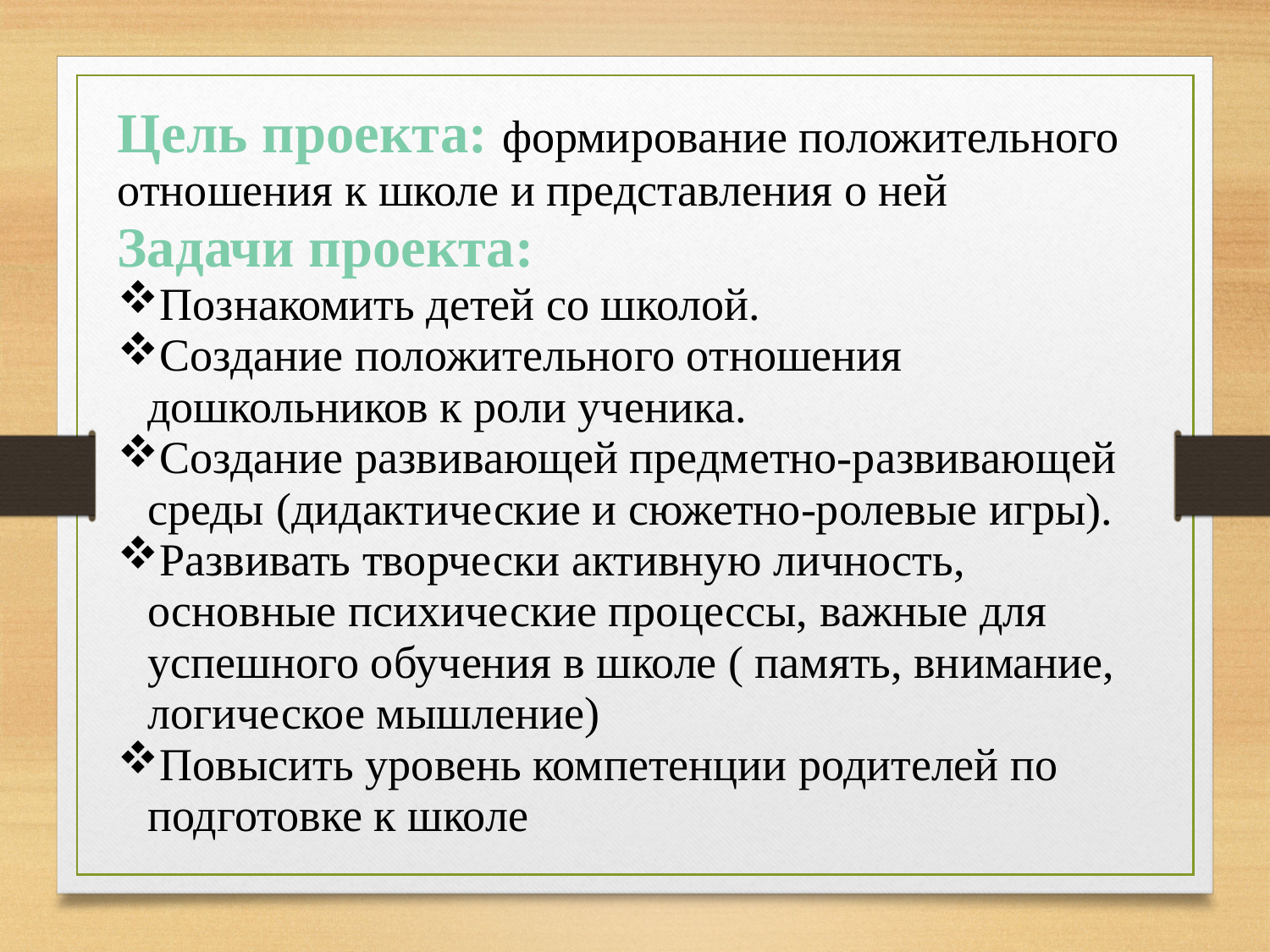

Цель проекта: формирование положительного отношения к школе и представления о ней
Задачи проекта:
Познакомить детей со школой.
Создание положительного отношения дошкольников к роли ученика.
Создание развивающей предметно-развивающей среды (дидактические и сюжетно-ролевые игры).
Развивать творчески активную личность, основные психические процессы, важные для успешного обучения в школе ( память, внимание, логическое мышление)
Повысить уровень компетенции родителей по подготовке к школе